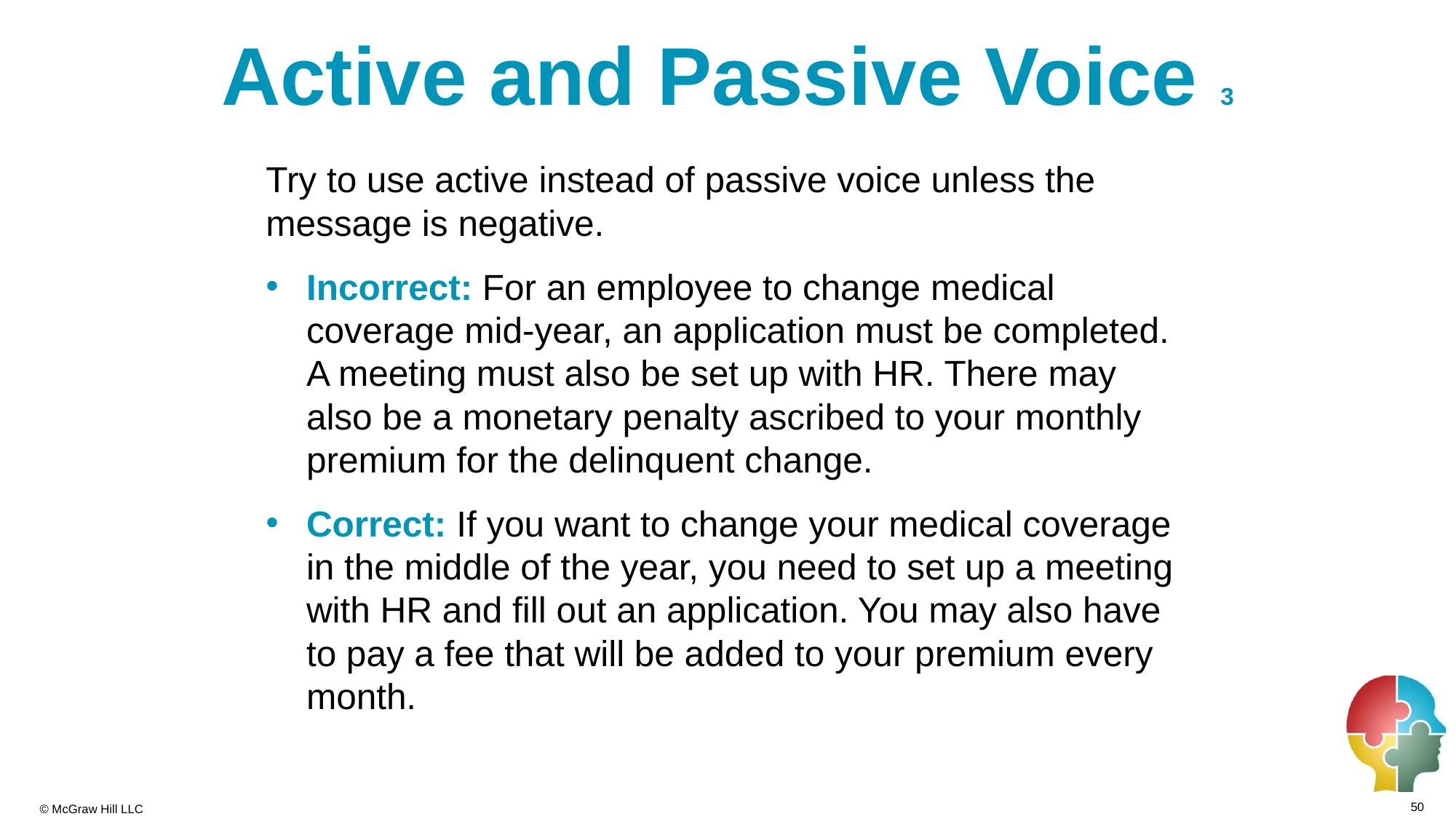

# Active and Passive Voice 3
Try to use active instead of passive voice unless the message is negative.
Incorrect: For an employee to change medical coverage mid-year, an application must be completed. A meeting must also be set up with HR. There may also be a monetary penalty ascribed to your monthly premium for the delinquent change.
Correct: If you want to change your medical coverage in the middle of the year, you need to set up a meeting with HR and fill out an application. You may also have to pay a fee that will be added to your premium every month.
50